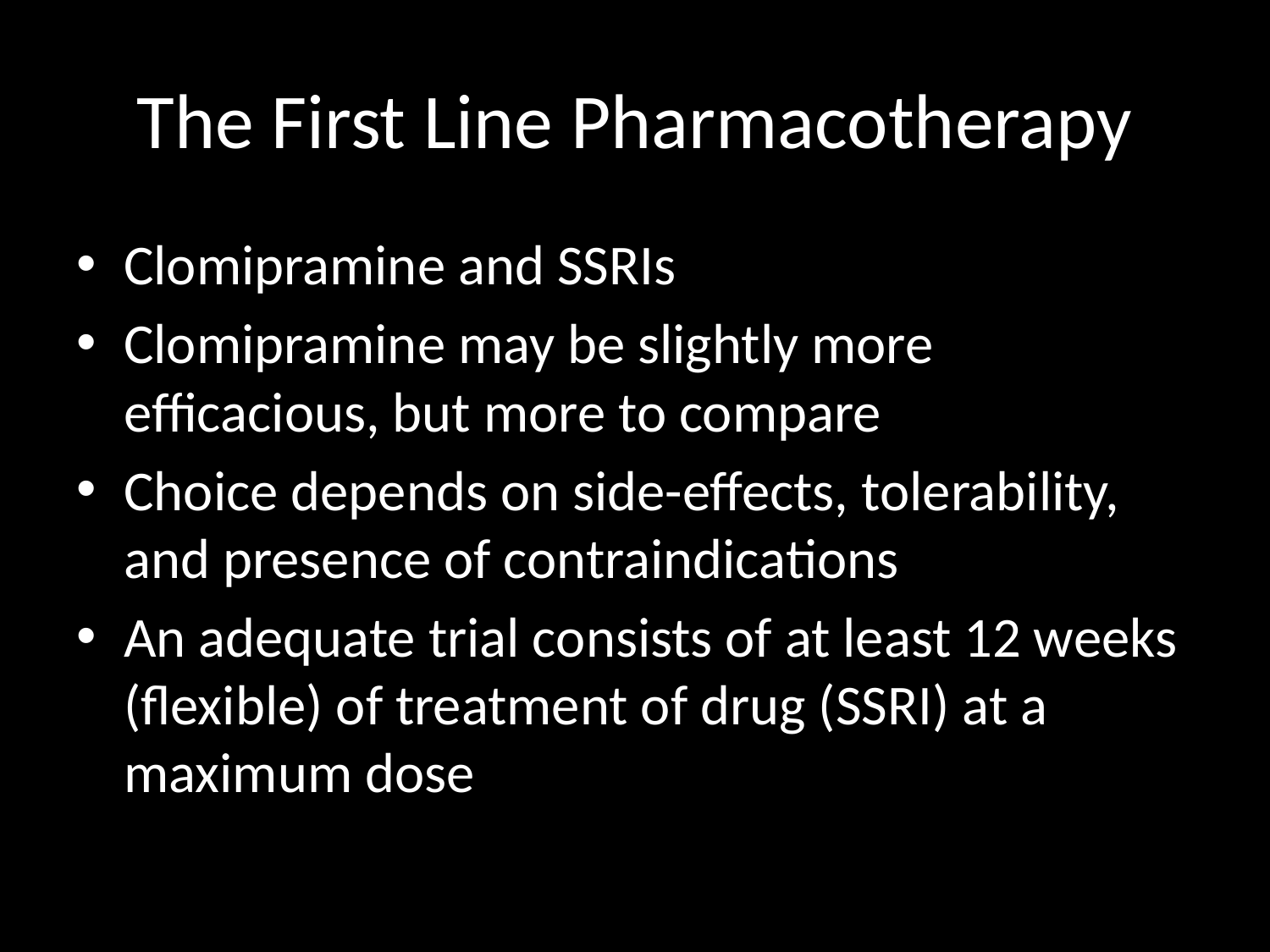

# The First Line Pharmacotherapy
Clomipramine and SSRIs
Clomipramine may be slightly more efficacious, but more to compare
Choice depends on side-effects, tolerability, and presence of contraindications
An adequate trial consists of at least 12 weeks (flexible) of treatment of drug (SSRI) at a maximum dose